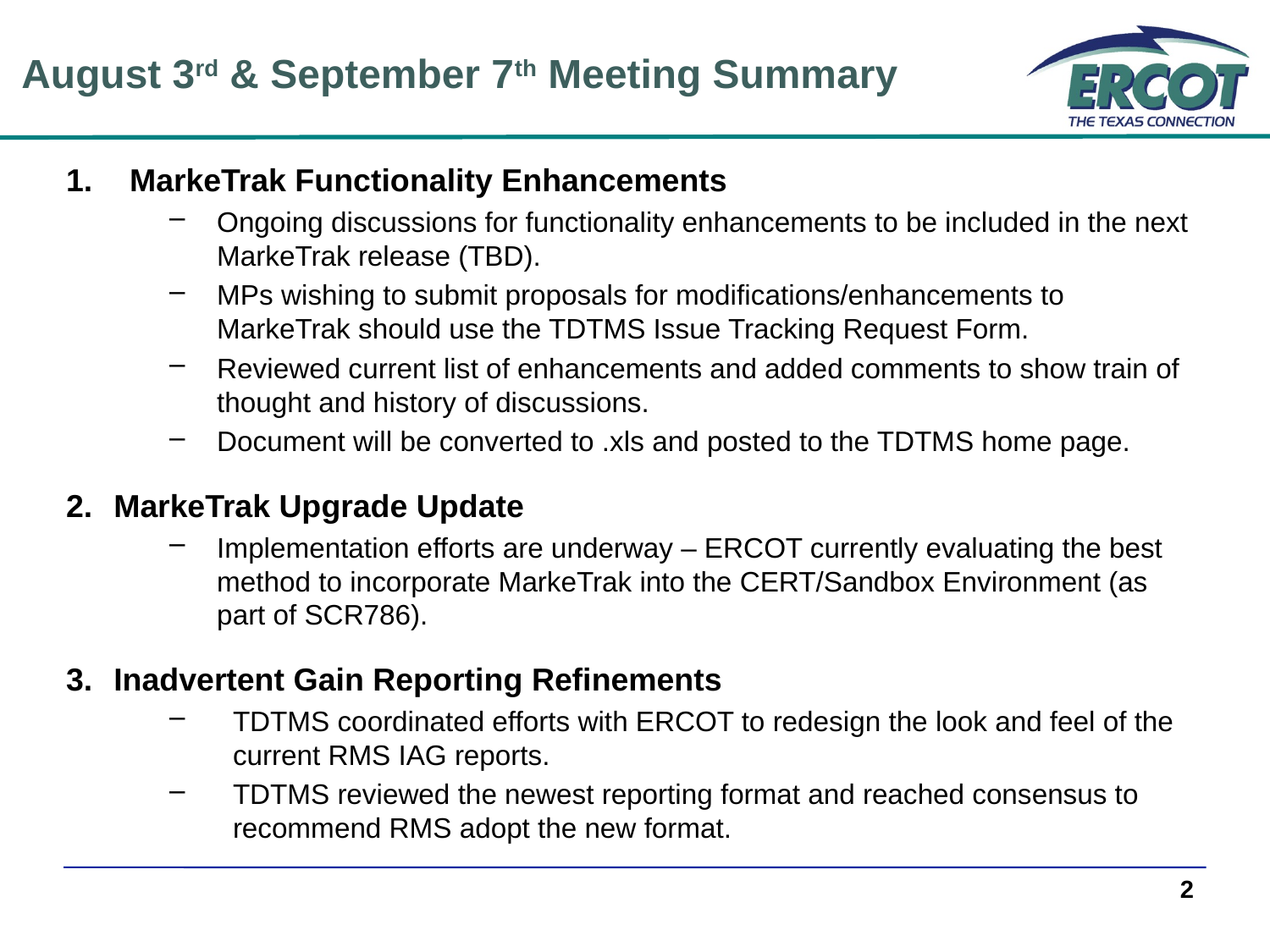

August 3rd & September 7th Meeting Summary
MarkeTrak Functionality Enhancements
Ongoing discussions for functionality enhancements to be included in the next MarkeTrak release (TBD).
MPs wishing to submit proposals for modifications/enhancements to MarkeTrak should use the TDTMS Issue Tracking Request Form.
Reviewed current list of enhancements and added comments to show train of thought and history of discussions.
Document will be converted to .xls and posted to the TDTMS home page.

MarkeTrak Upgrade Update
Implementation efforts are underway – ERCOT currently evaluating the best method to incorporate MarkeTrak into the CERT/Sandbox Environment (as part of SCR786).

Inadvertent Gain Reporting Refinements
TDTMS coordinated efforts with ERCOT to redesign the look and feel of the current RMS IAG reports.
TDTMS reviewed the newest reporting format and reached consensus to recommend RMS adopt the new format.
2